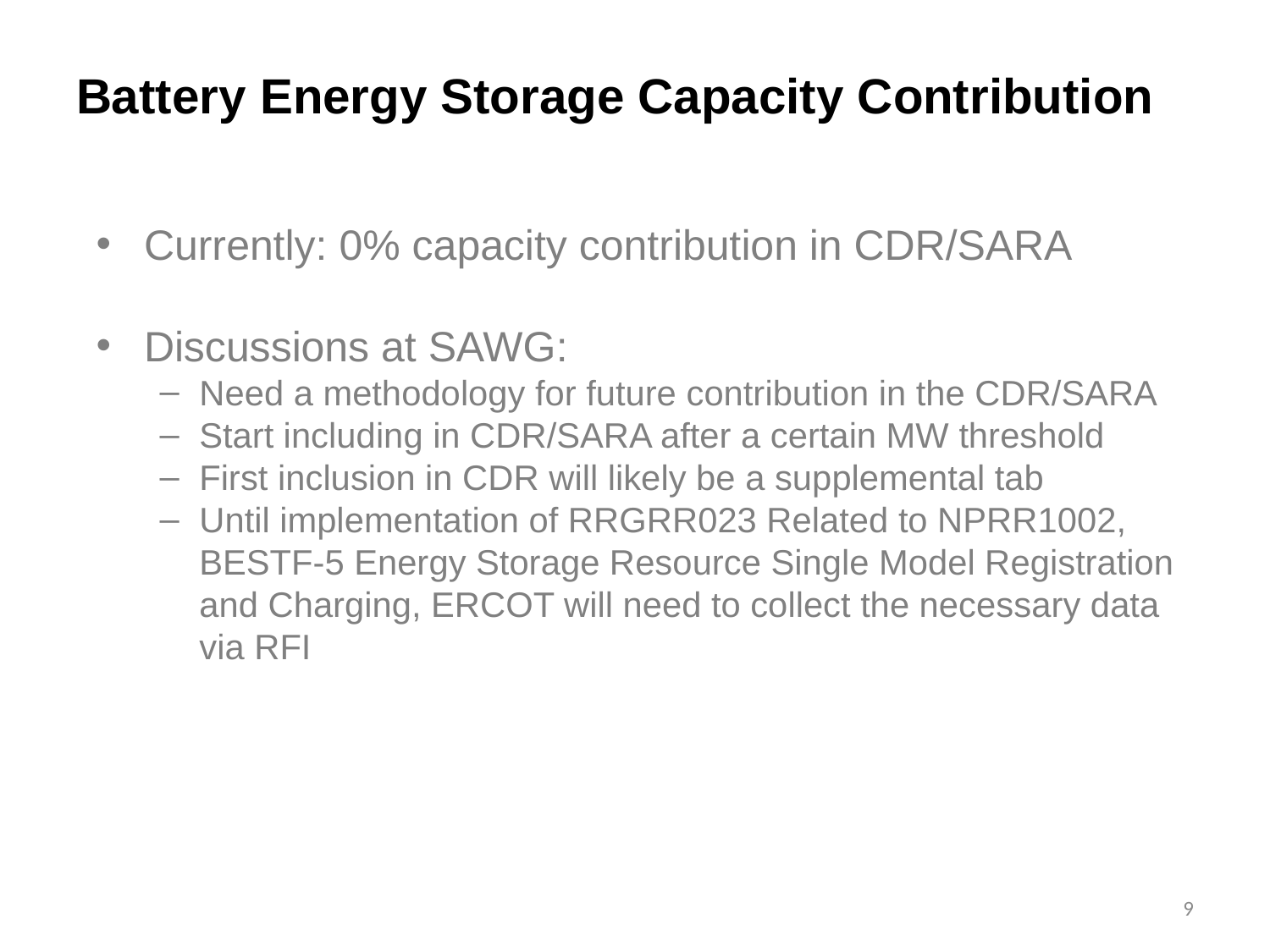

# Battery Energy Storage Capacity Contribution

Currently: 0% capacity contribution in CDR/SARA

Discussions at SAWG:
Need a methodology for future contribution in the CDR/SARA
Start including in CDR/SARA after a certain MW threshold
First inclusion in CDR will likely be a supplemental tab
Until implementation of RRGRR023 Related to NPRR1002, BESTF-5 Energy Storage Resource Single Model Registration and Charging, ERCOT will need to collect the necessary data via RFI

9